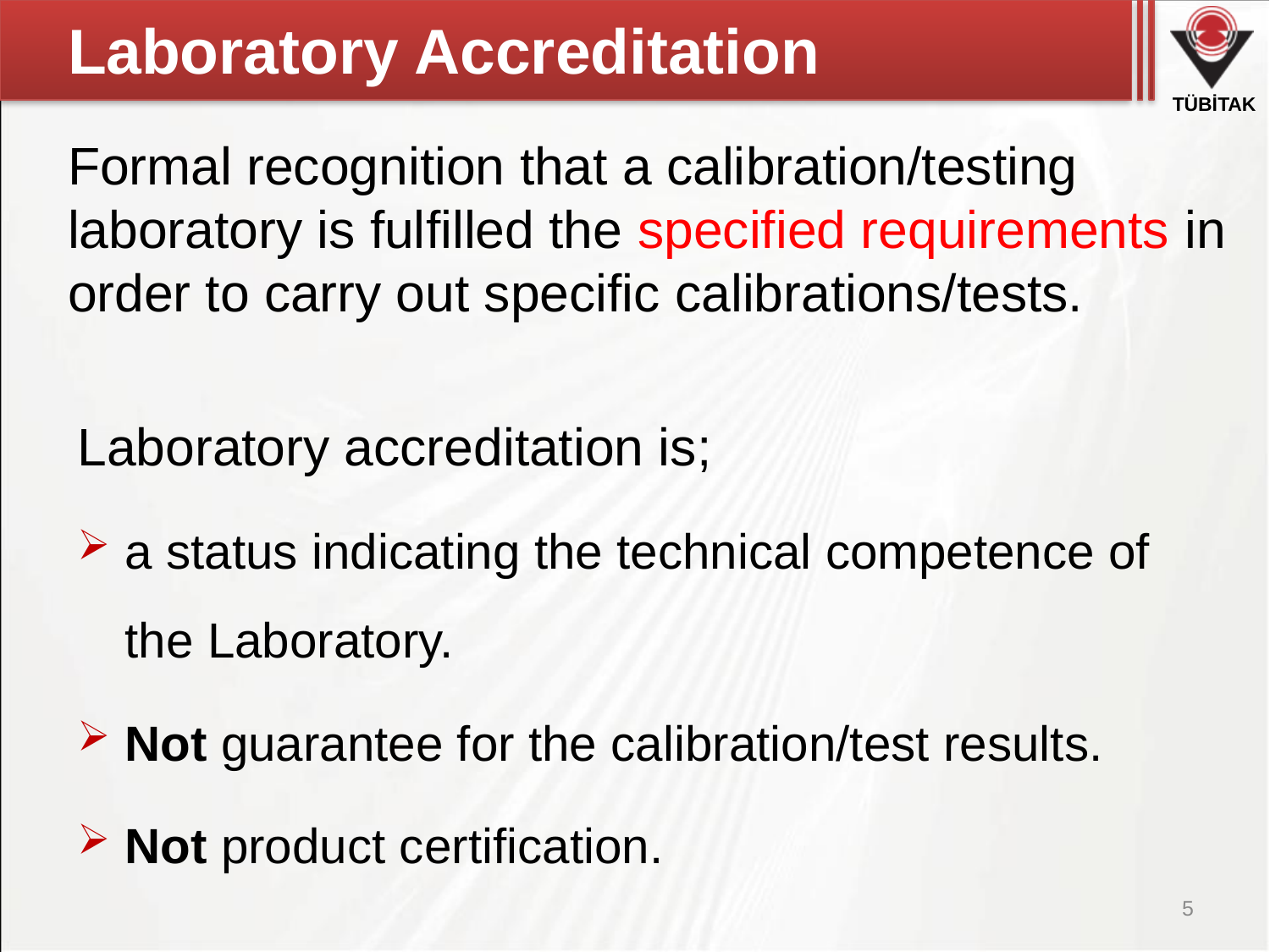

# Laboratory Accreditation
Formal recognition that a calibration/testing laboratory is fulfilled the specified requirements in order to carry out specific calibrations/tests.

Laboratory accreditation is;
a status indicating the technical competence of the Laboratory.
Not guarantee for the calibration/test results.
Not product certification.
5